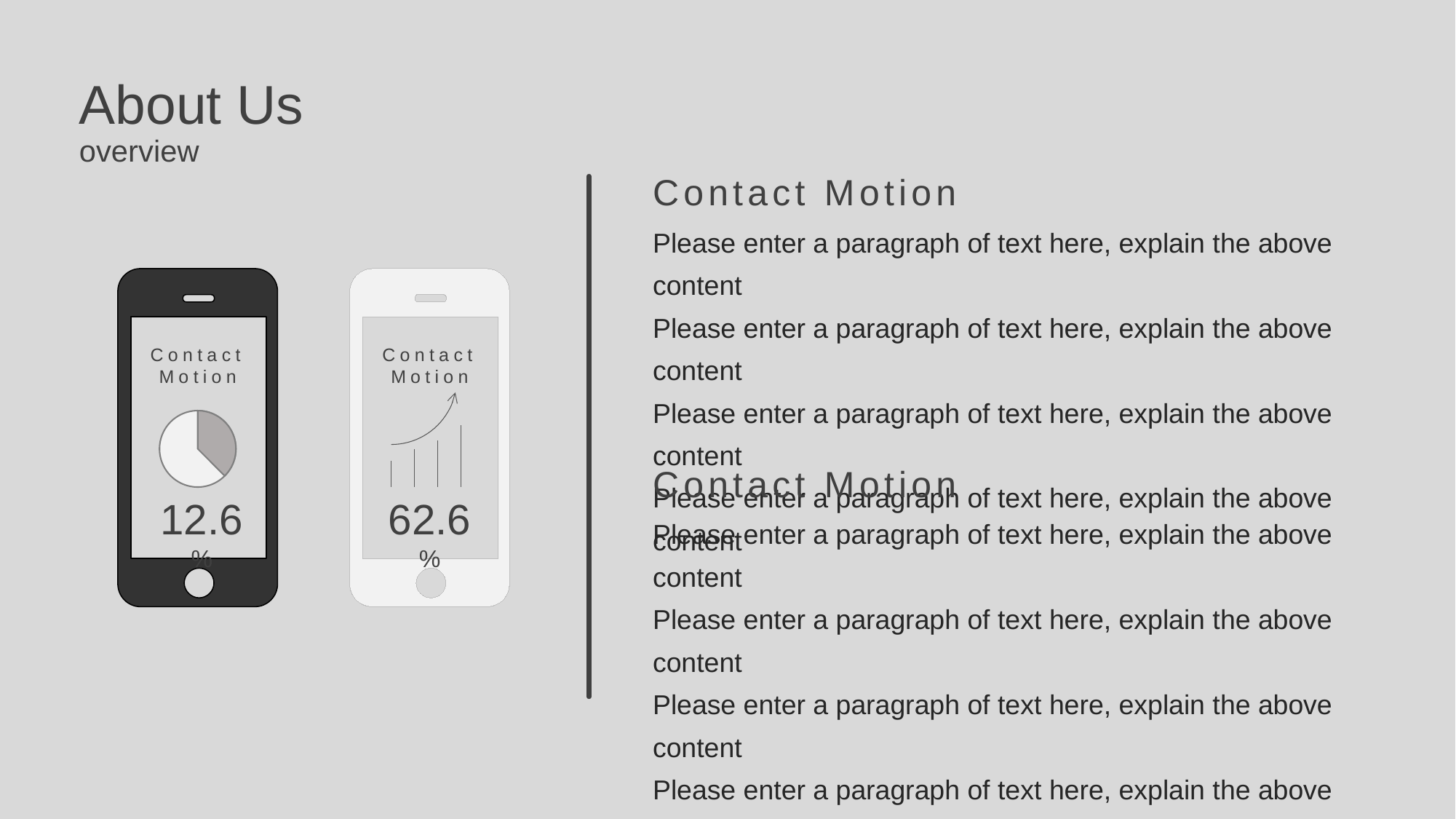

About Us
overview
Contact Motion
Please enter a paragraph of text here, explain the above content
Please enter a paragraph of text here, explain the above content
Please enter a paragraph of text here, explain the above content
Please enter a paragraph of text here, explain the above content

Contact Motion
Contact Motion

Contact Motion
12.6%
62.6%
Please enter a paragraph of text here, explain the above content
Please enter a paragraph of text here, explain the above content
Please enter a paragraph of text here, explain the above content
Please enter a paragraph of text here, explain the above content